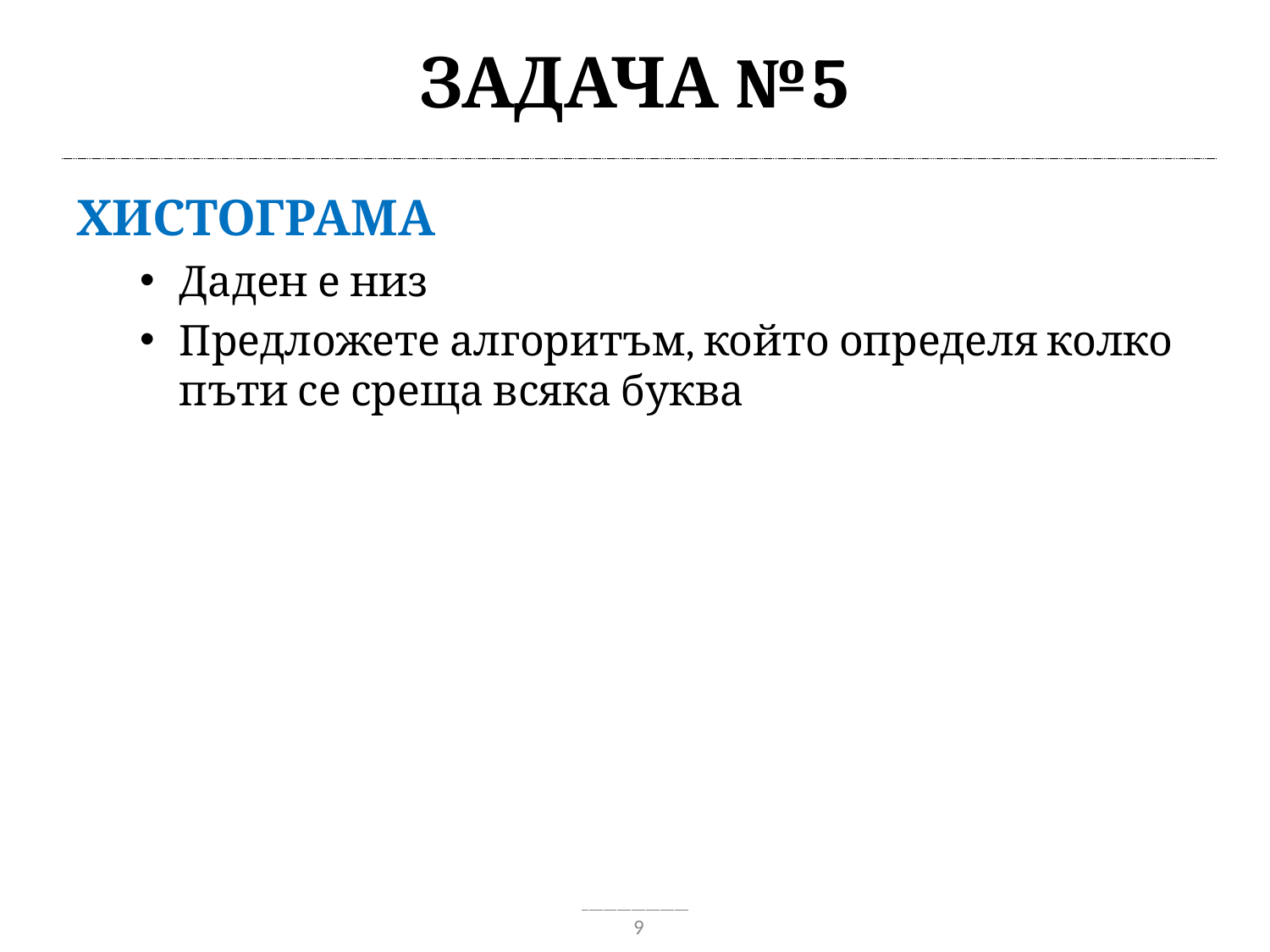

# Задача №5
Хистограма
Даден е низ
Предложете алгоритъм, който определя колко пъти се среща всяка буква

9